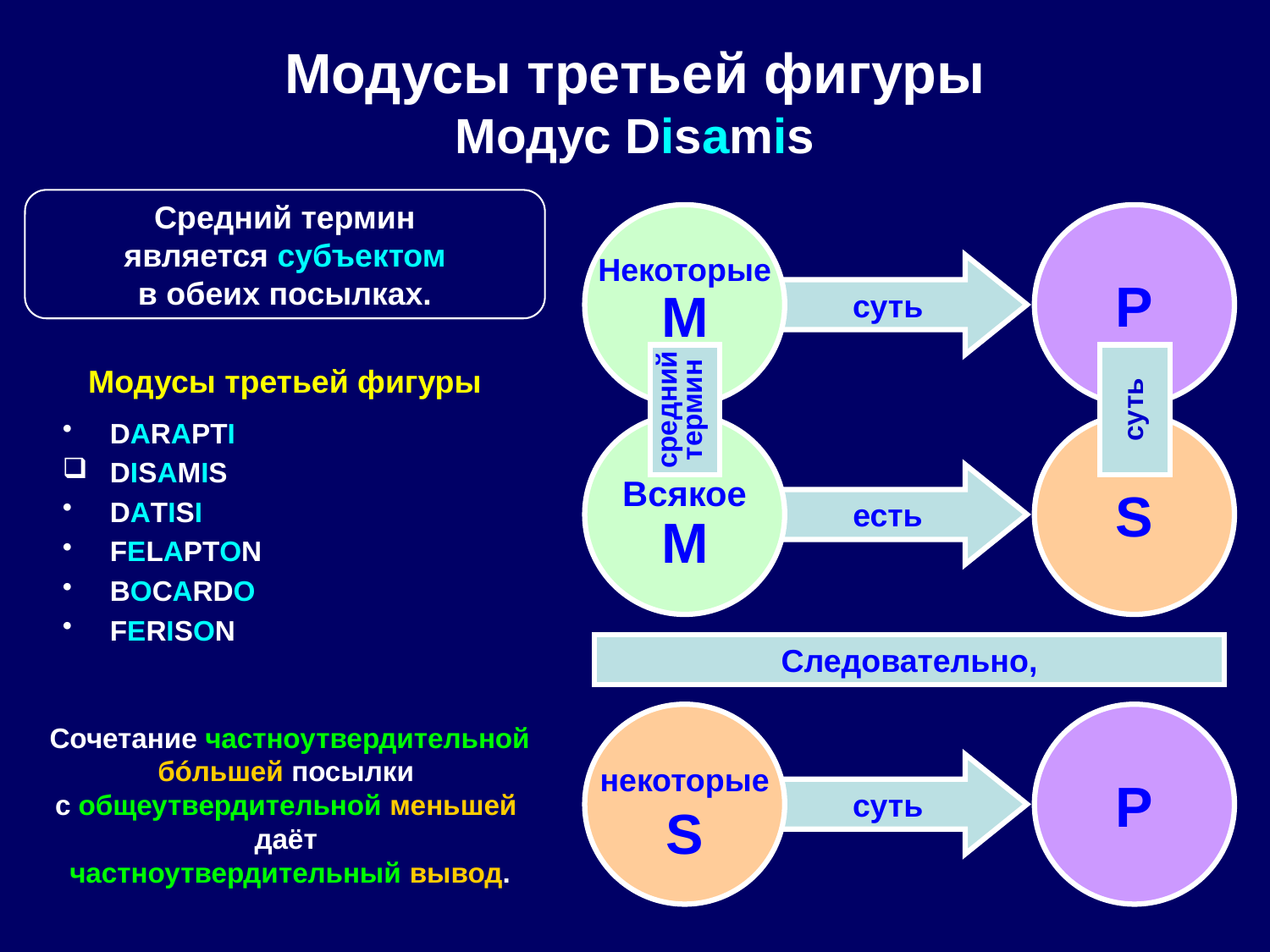

# Модусы третьей фигуры Модус Disamis
Средний термин
является субъектом
в обеих посылках.

Некоторые
M
P
суть
Модусы третьей фигуры
DARAPTI
DISAMIS
DATISI
FELAPTON
BOCARDO
FERISON
средний
термин
суть
Всякое
M
S
есть
Следовательно,
Сочетание частноутвердительной бóльшей посылки
с общеутвердительной меньшей
даёт
частноутвердительный вывод.
некоторые
S
P
суть